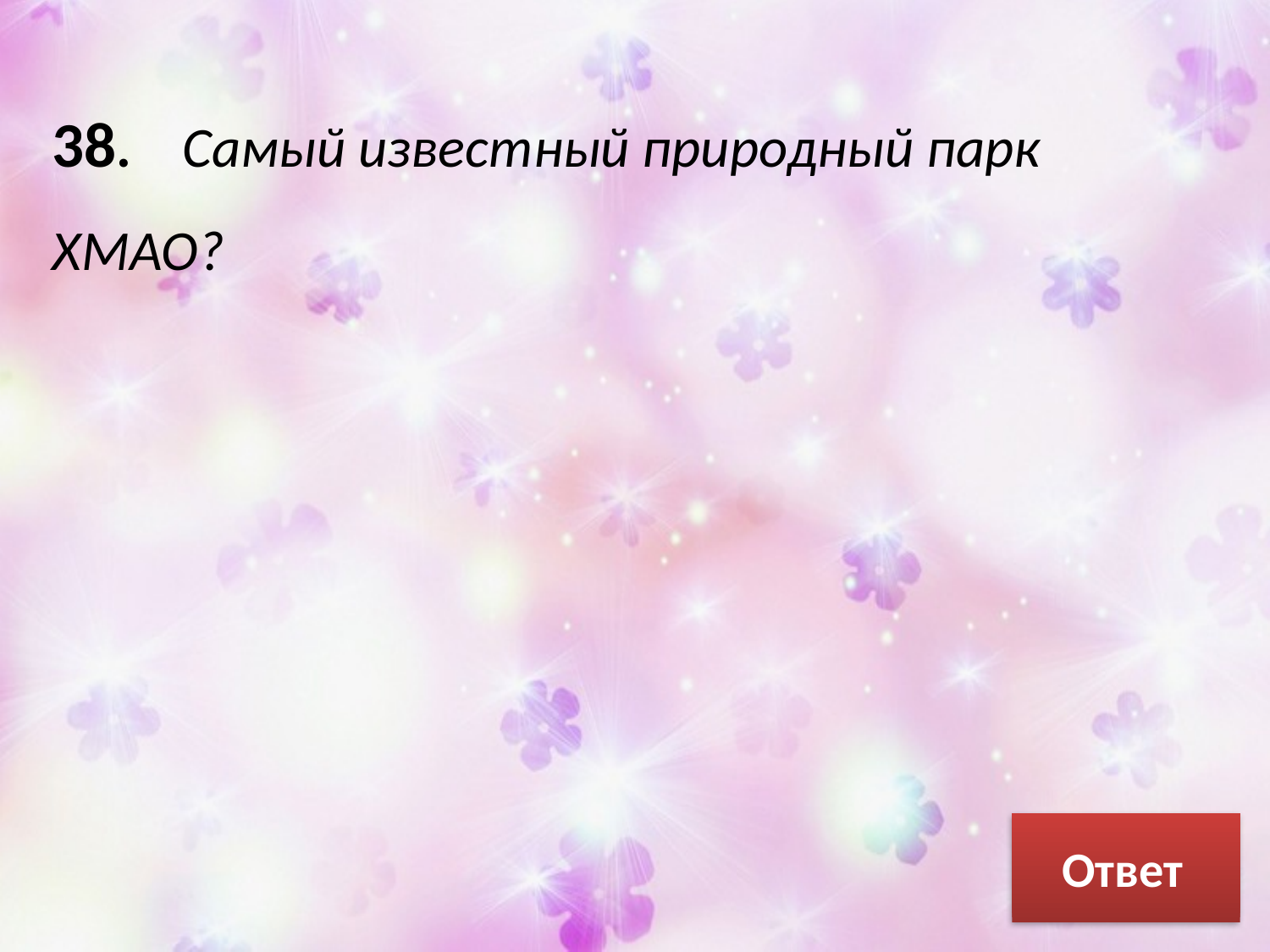

38.    Самый известный природный парк ХМАО?
Ответ